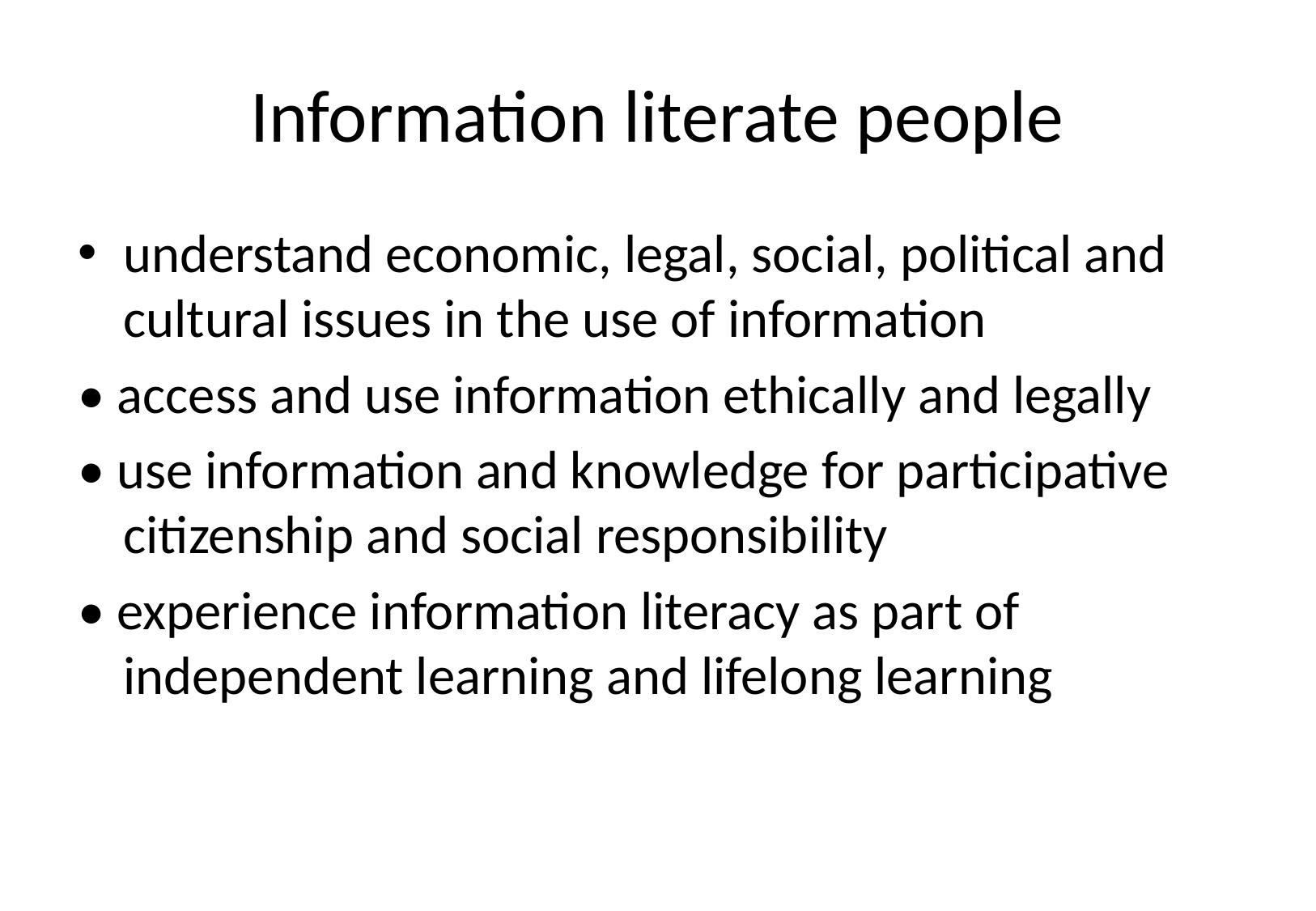

# Information literate people
understand economic, legal, social, political and cultural issues in the use of information
• access and use information ethically and legally
• use information and knowledge for participative citizenship and social responsibility
• experience information literacy as part of independent learning and lifelong learning